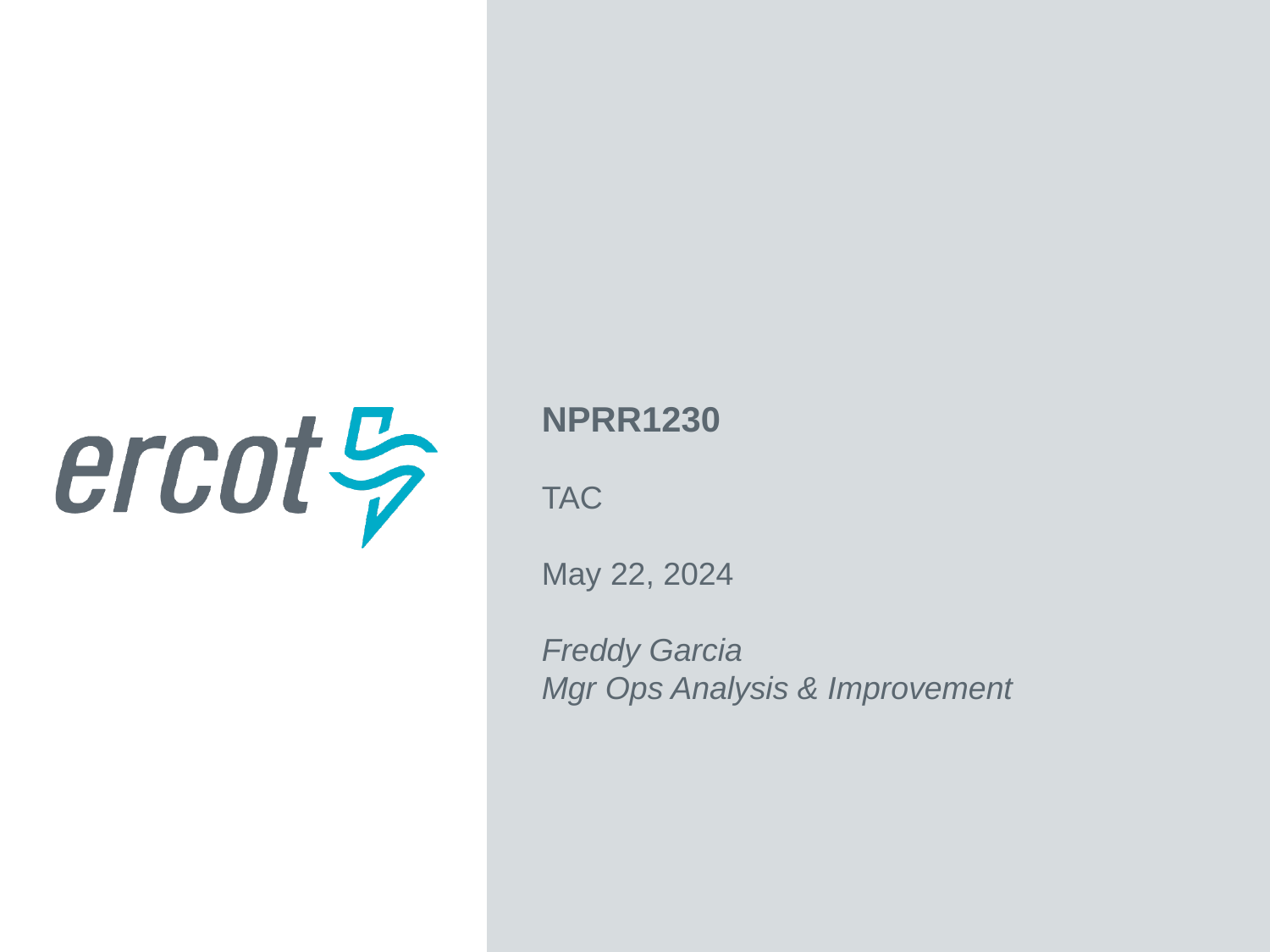

NPRR1230

TAC

May 22, 2024

Freddy Garcia
Mgr Ops Analysis & Improvement